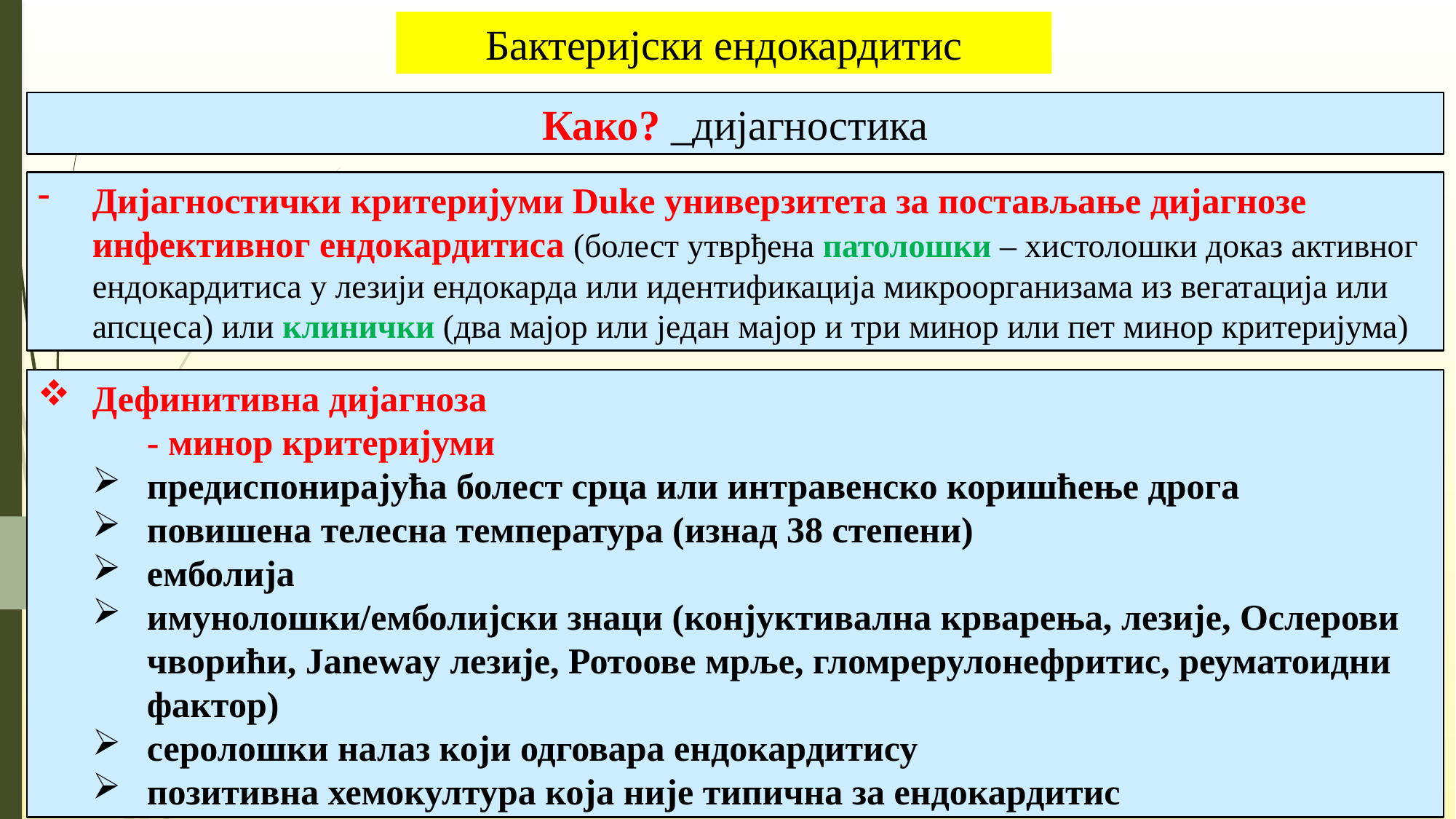

# Бактеријски ендокардитис
Како? _дијагностика
Дијагностички критеријуми Duke универзитета за постављање дијагнозе инфективног ендокардитиса (болест утврђена патолошки – хистолошки доказ активног ендокардитиса у лезији ендокарда или идентификација микроорганизама из вегатација или апсцеса) или клинички (два мајор или један мајор и три минор или пет минор критеријума)
Дефинитивна дијагноза
	- минор критеријуми
предиспонирајућа болест срца или интравенско коришћење дрога
повишена телесна температура (изнад 38 степени)
емболија
имунолошки/емболијски знаци (конјуктивална крварења, лезије, Ослерови чворићи, Janeway лезије, Ротоове мрље, гломрерулонефритис, реуматоидни фактор)
серолошки налаз који одговара ендокардитису
позитивна хемокултура која није типична за ендокардитис